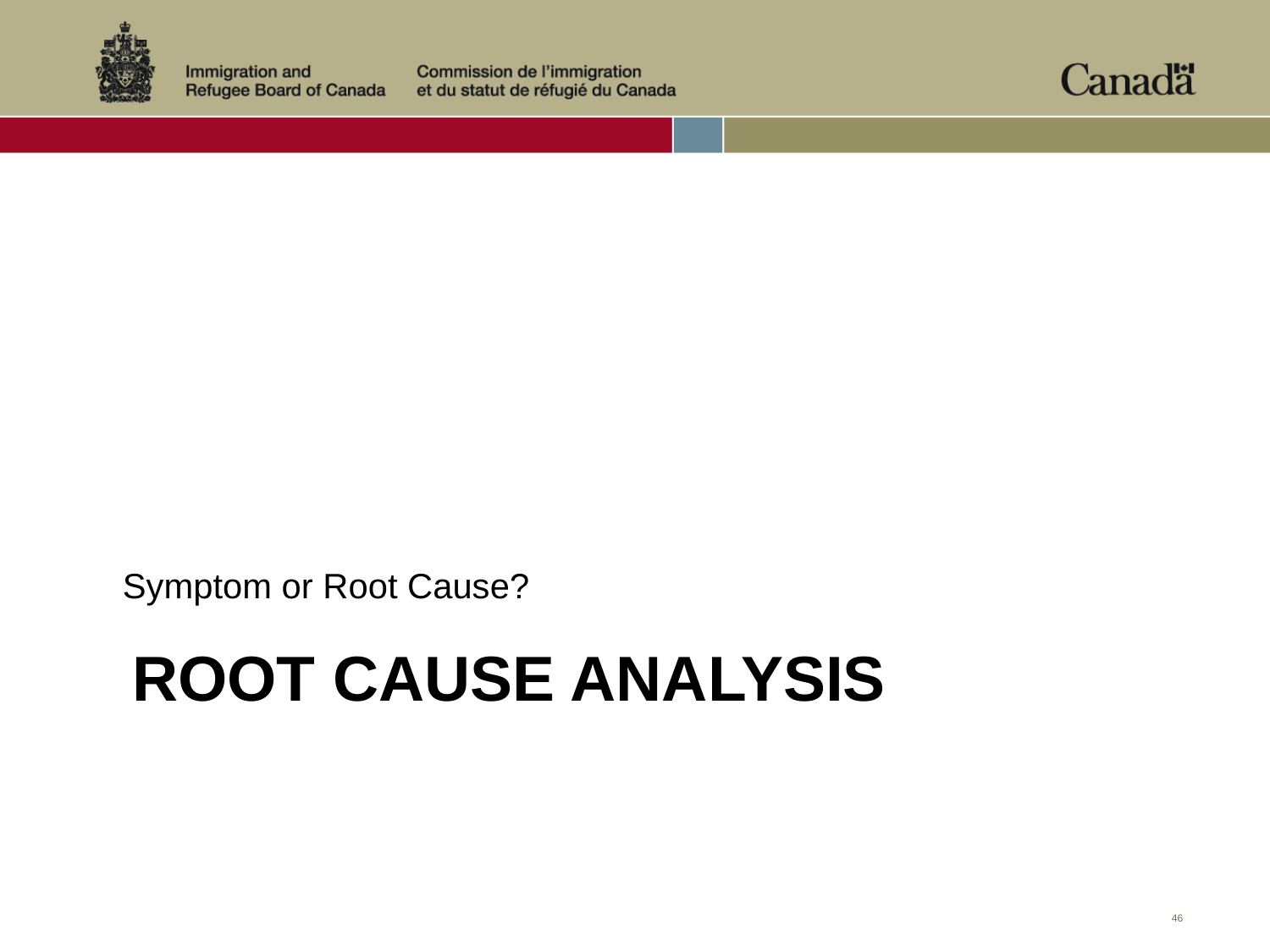

Symptom or Root Cause?
# Root Cause Analysis
46